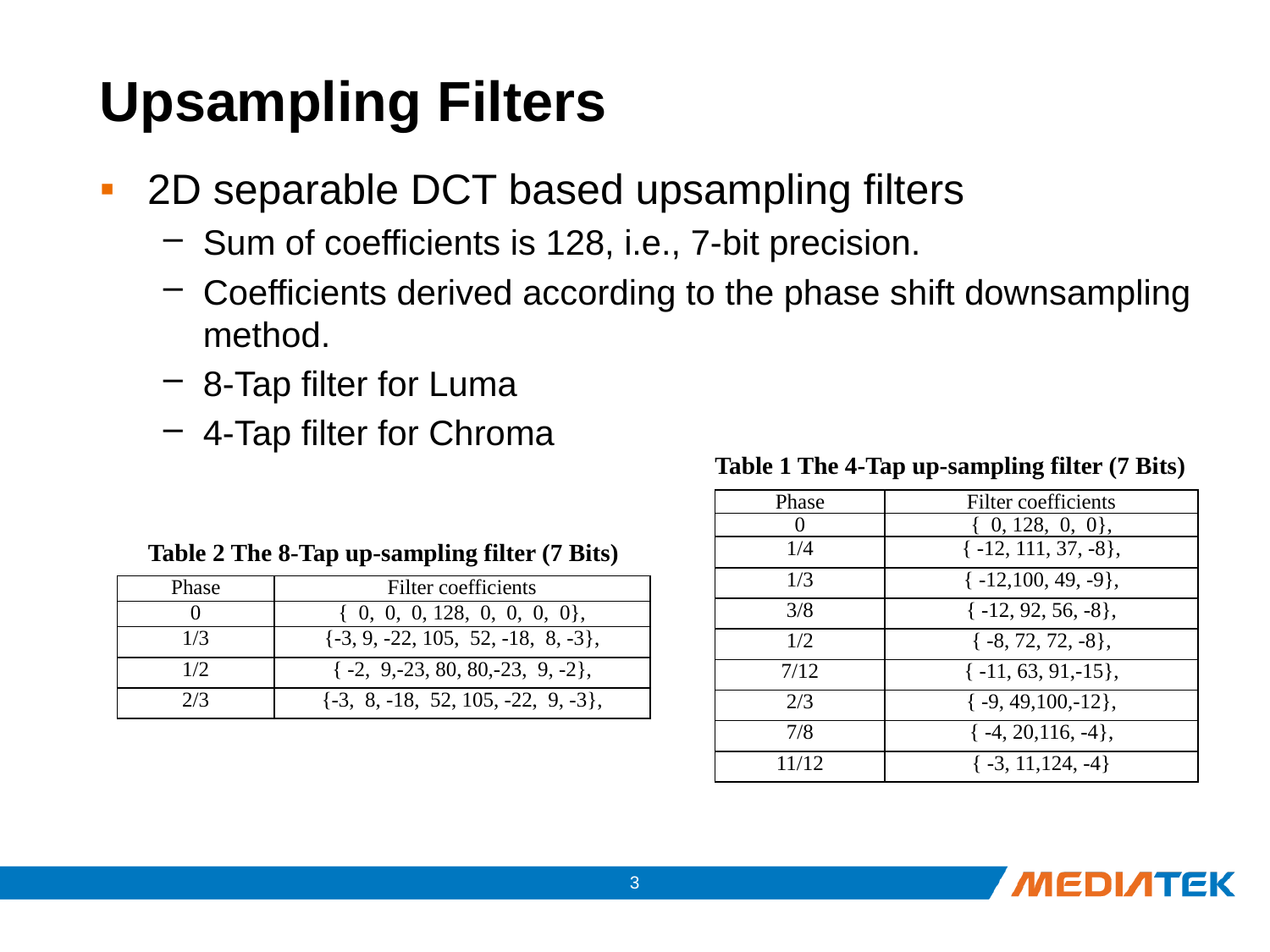

# Upsampling Filters
2D separable DCT based upsampling filters
Sum of coefficients is 128, i.e., 7-bit precision.
Coefficients derived according to the phase shift downsampling method.
8-Tap filter for Luma
4-Tap filter for Chroma
Table 1 The 4-Tap up-sampling filter (7 Bits)
| Phase | Filter coefficients |
| --- | --- |
| 0 | { 0, 128, 0, 0}, |
| 1/4 | { -12, 111, 37, -8}, |
| 1/3 | { -12,100, 49, -9}, |
| 3/8 | { -12, 92, 56, -8}, |
| 1/2 | { -8, 72, 72, -8}, |
| 7/12 | { -11, 63, 91,-15}, |
| 2/3 | { -9, 49,100,-12}, |
| 7/8 | { -4, 20,116, -4}, |
| 11/12 | { -3, 11,124, -4} |
Table 2 The 8-Tap up-sampling filter (7 Bits)
| Phase | Filter coefficients |
| --- | --- |
| 0 | { 0, 0, 0, 128, 0, 0, 0, 0}, |
| 1/3 | {-3, 9, -22, 105, 52, -18, 8, -3}, |
| 1/2 | { -2, 9,-23, 80, 80,-23, 9, -2}, |
| 2/3 | {-3, 8, -18, 52, 105, -22, 9, -3}, |
3